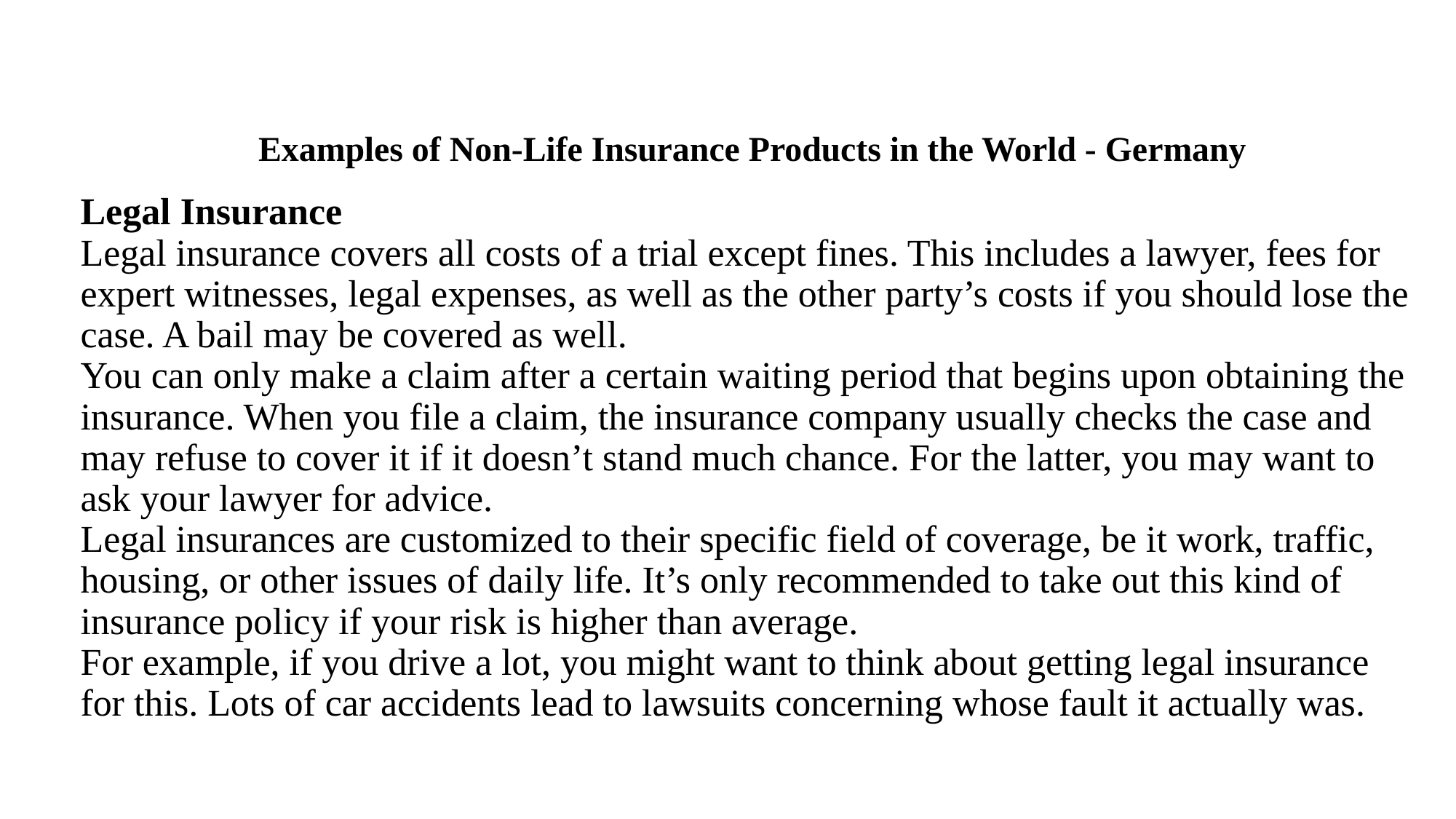

# Examples of Non-Life Insurance Products in the World - Germany
Legal Insurance
Legal insurance covers all costs of a trial except fines. This includes a lawyer, fees for expert witnesses, legal expenses, as well as the other party’s costs if you should lose the case. A bail may be covered as well.
You can only make a claim after a certain waiting period that begins upon obtaining the insurance. When you file a claim, the insurance company usually checks the case and may refuse to cover it if it doesn’t stand much chance. For the latter, you may want to ask your lawyer for advice.
Legal insurances are customized to their specific field of coverage, be it work, traffic, housing, or other issues of daily life. It’s only recommended to take out this kind of insurance policy if your risk is higher than average.
For example, if you drive a lot, you might want to think about getting legal insurance for this. Lots of car accidents lead to lawsuits concerning whose fault it actually was.